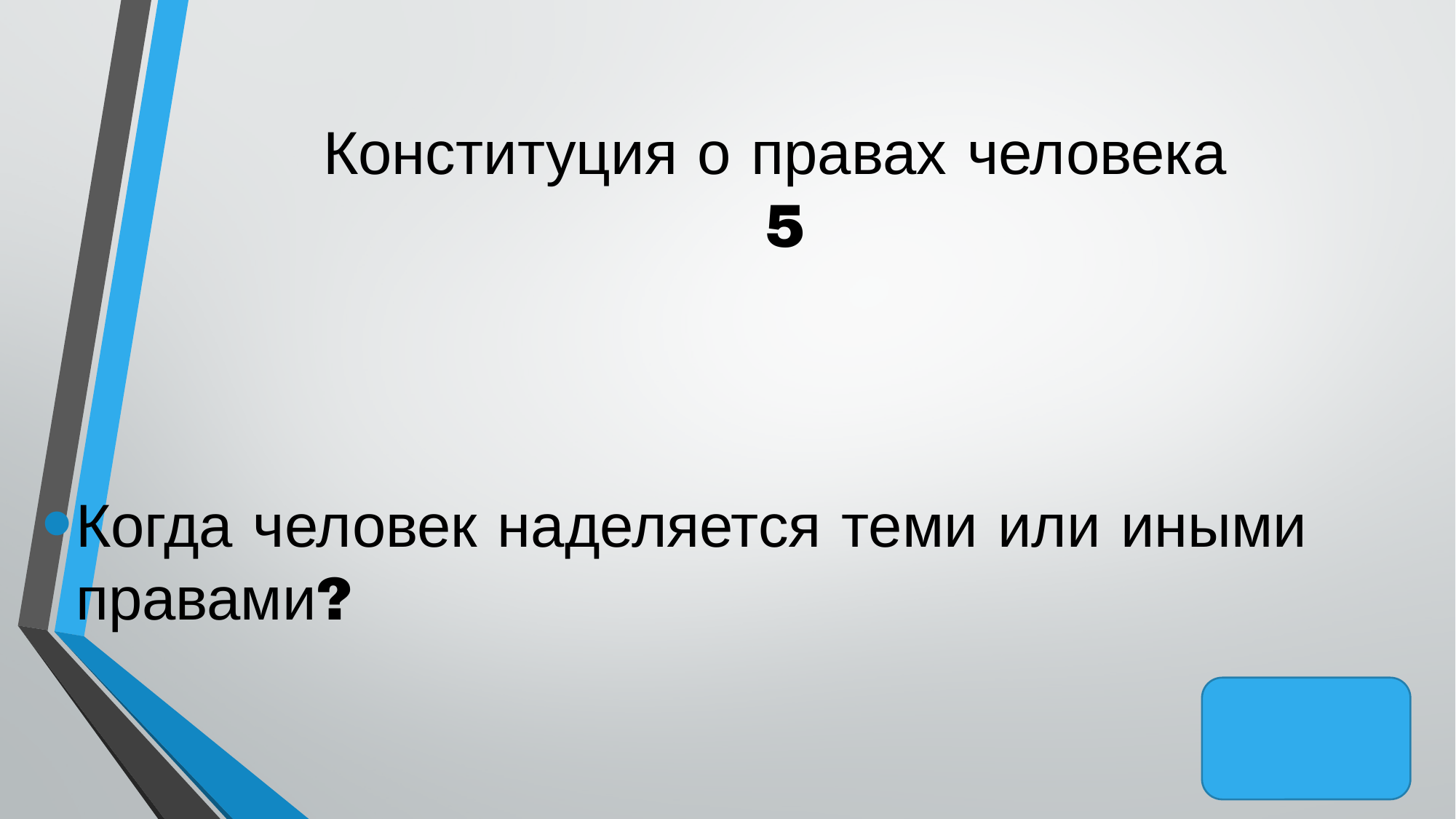

# Конституция о правах человека 5
Когда человек наделяется теми или иными правами?